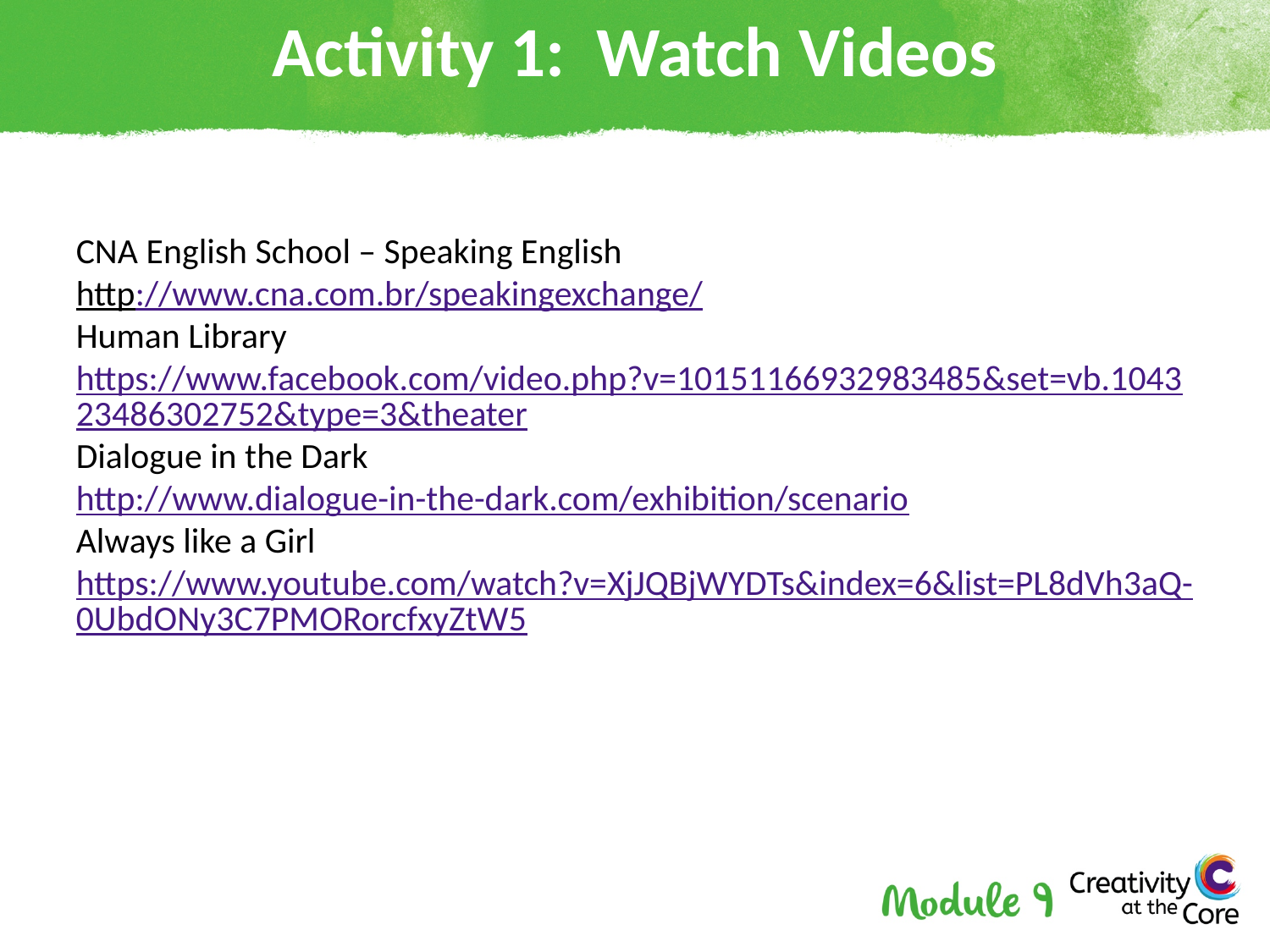

# Activity 1:  Watch Videos
CNA English School – Speaking English
http://www.cna.com.br/speakingexchange/
Human Library
https://www.facebook.com/video.php?v=10151166932983485&set=vb.104323486302752&type=3&theater
Dialogue in the Dark
http://www.dialogue-in-the-dark.com/exhibition/scenario
Always like a Girl
https://www.youtube.com/watch?v=XjJQBjWYDTs&index=6&list=PL8dVh3aQ-0UbdONy3C7PMORorcfxyZtW5